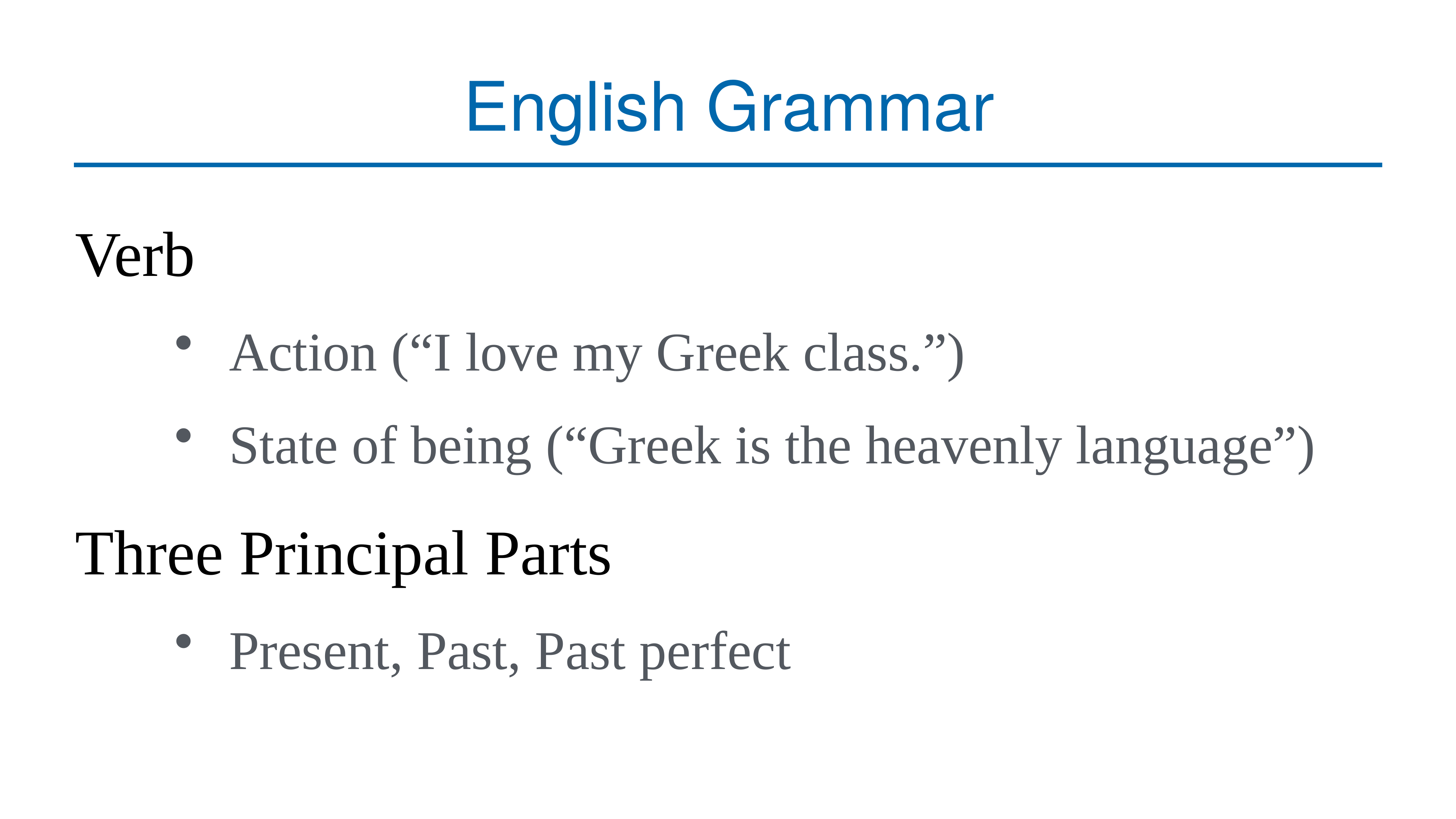

# English Grammar
Verb
Action (“I love my Greek class.”)
State of being (“Greek is the heavenly language”)
Three Principal Parts
Present, Past, Past perfect